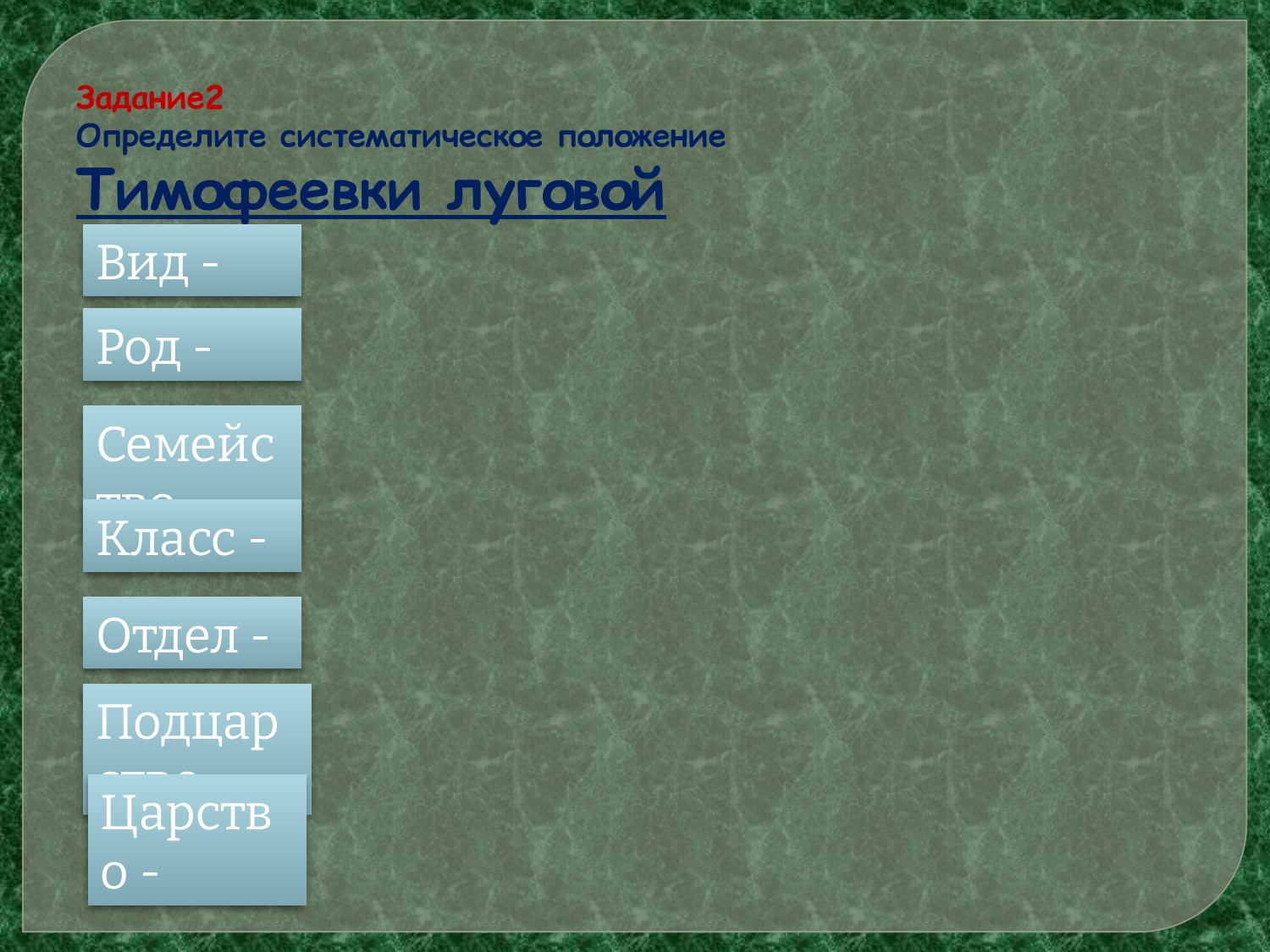

Задание2
Определите систематическое положение Тимофеевки луговой
Вид -
Род -
Семейство -
Класс -
Отдел -
Подцарство -
Царство -